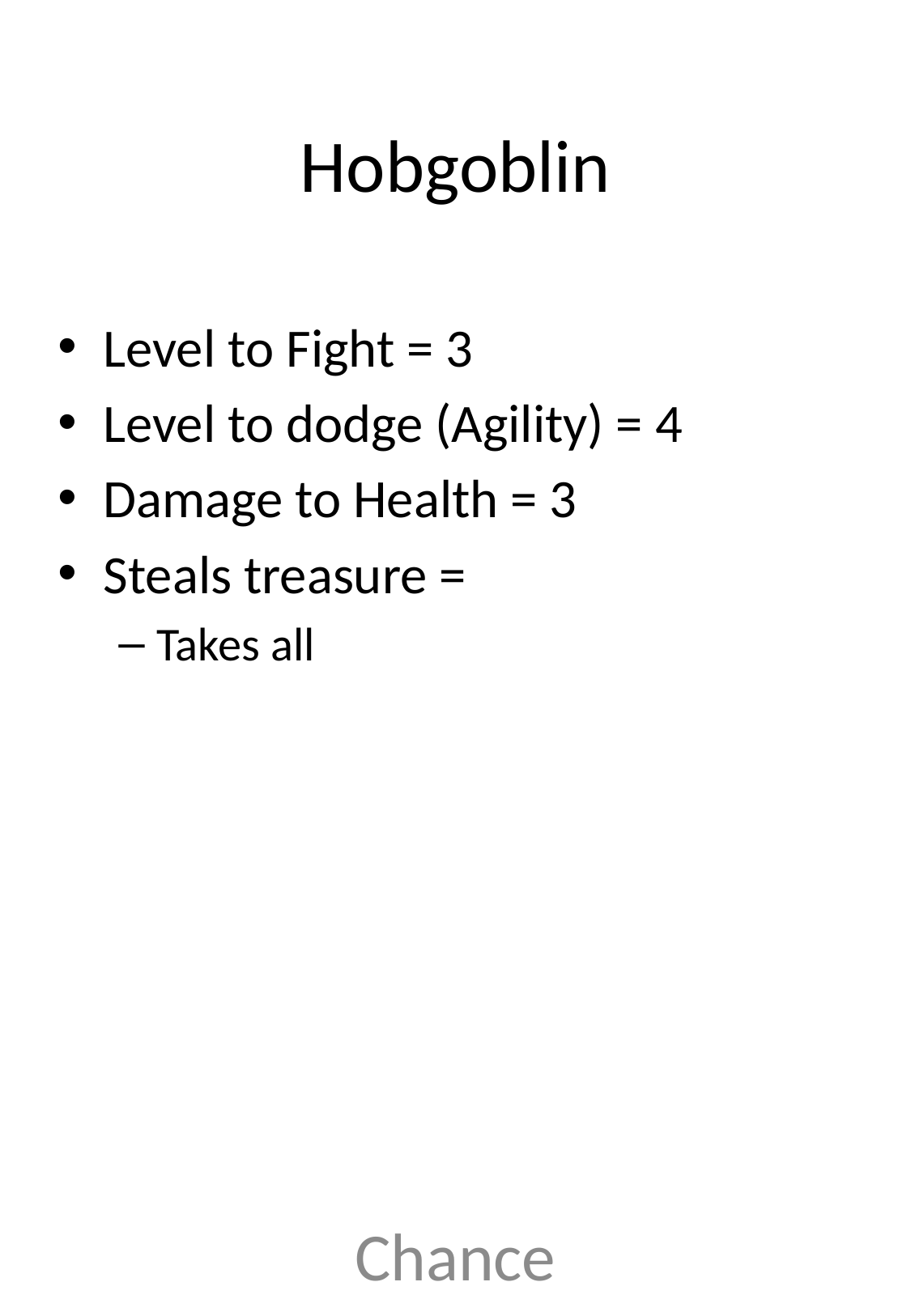

# Hobgoblin
Level to Fight = 3
Level to dodge (Agility) = 4
Damage to Health = 3
Steals treasure =
Takes all
Chance